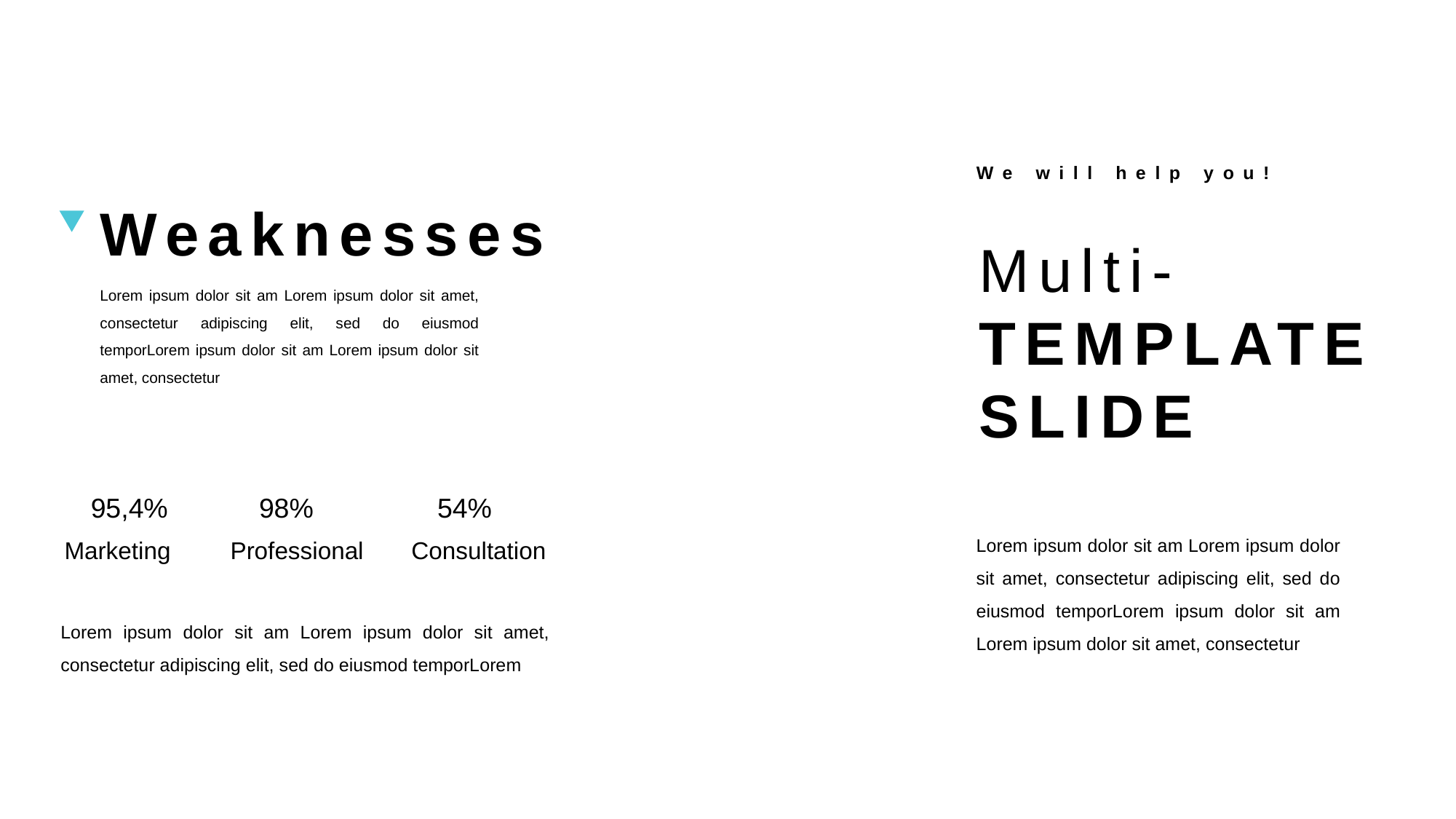

We will help you!
Weaknesses

Multi-
TEMPLATE
SLIDE
Lorem ipsum dolor sit am Lorem ipsum dolor sit amet, consectetur adipiscing elit, sed do eiusmod temporLorem ipsum dolor sit am Lorem ipsum dolor sit amet, consectetur

95,4%
98%
54%
Lorem ipsum dolor sit am Lorem ipsum dolor sit amet, consectetur adipiscing elit, sed do eiusmod temporLorem ipsum dolor sit am Lorem ipsum dolor sit amet, consectetur

Marketing
Professional
Consultation
Lorem ipsum dolor sit am Lorem ipsum dolor sit amet, consectetur adipiscing elit, sed do eiusmod temporLorem